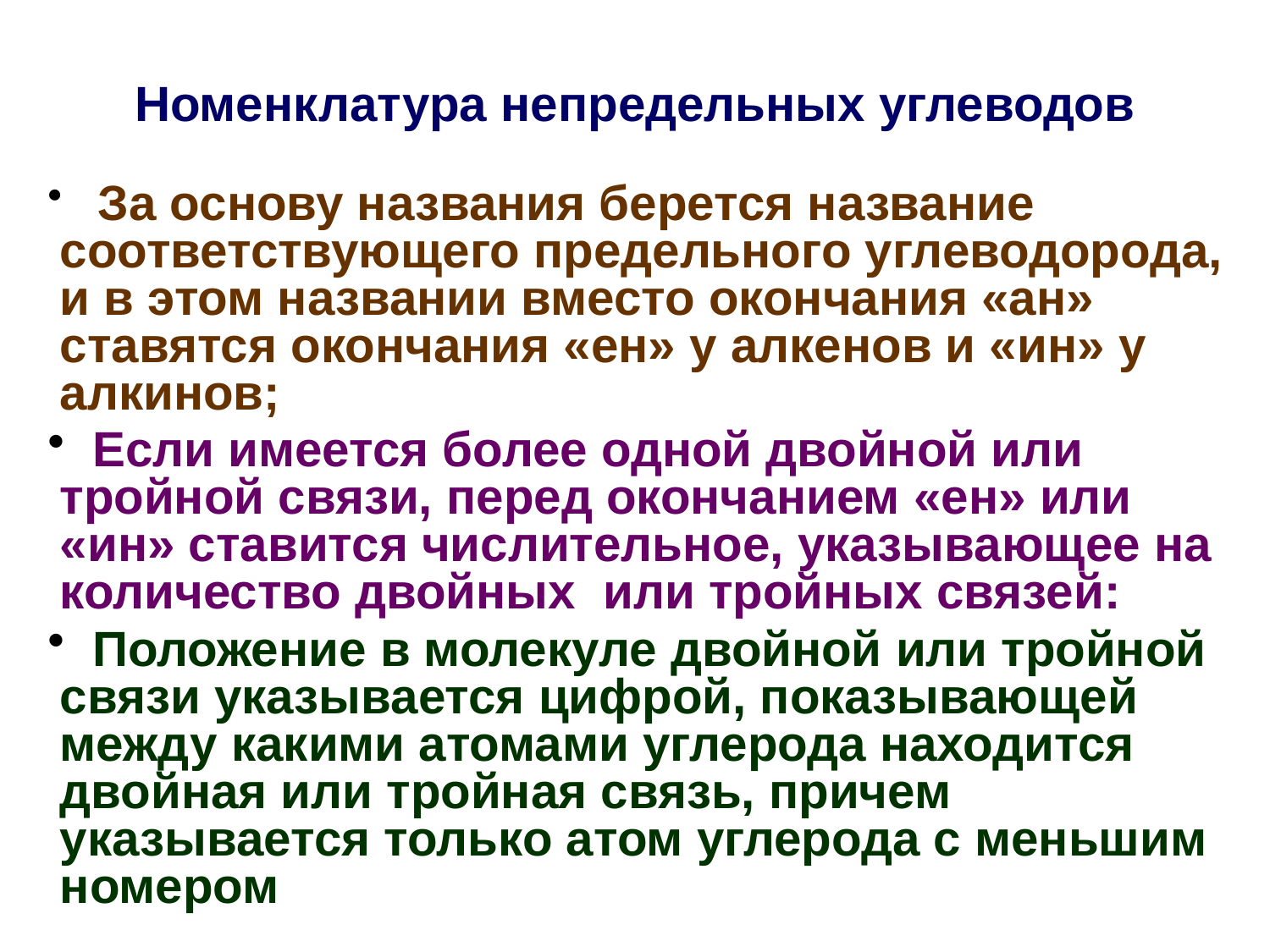

# Номенклатура непредельных углеводов
   За основу названия берется название соответствующего предельного углеводорода, и в этом названии вместо окончания «ан» ставятся окончания «ен» у алкенов и «ин» у алкинов;
  Если имеется более одной двойной или тройной связи, перед окончанием «ен» или «ин» ставится числительное, указывающее на количество двойных  или тройных связей:
  Положение в молекуле двойной или тройной связи указывается цифрой, показывающей между какими атомами углерода находится двойная или тройная связь, причем указывается только атом углерода с меньшим номером